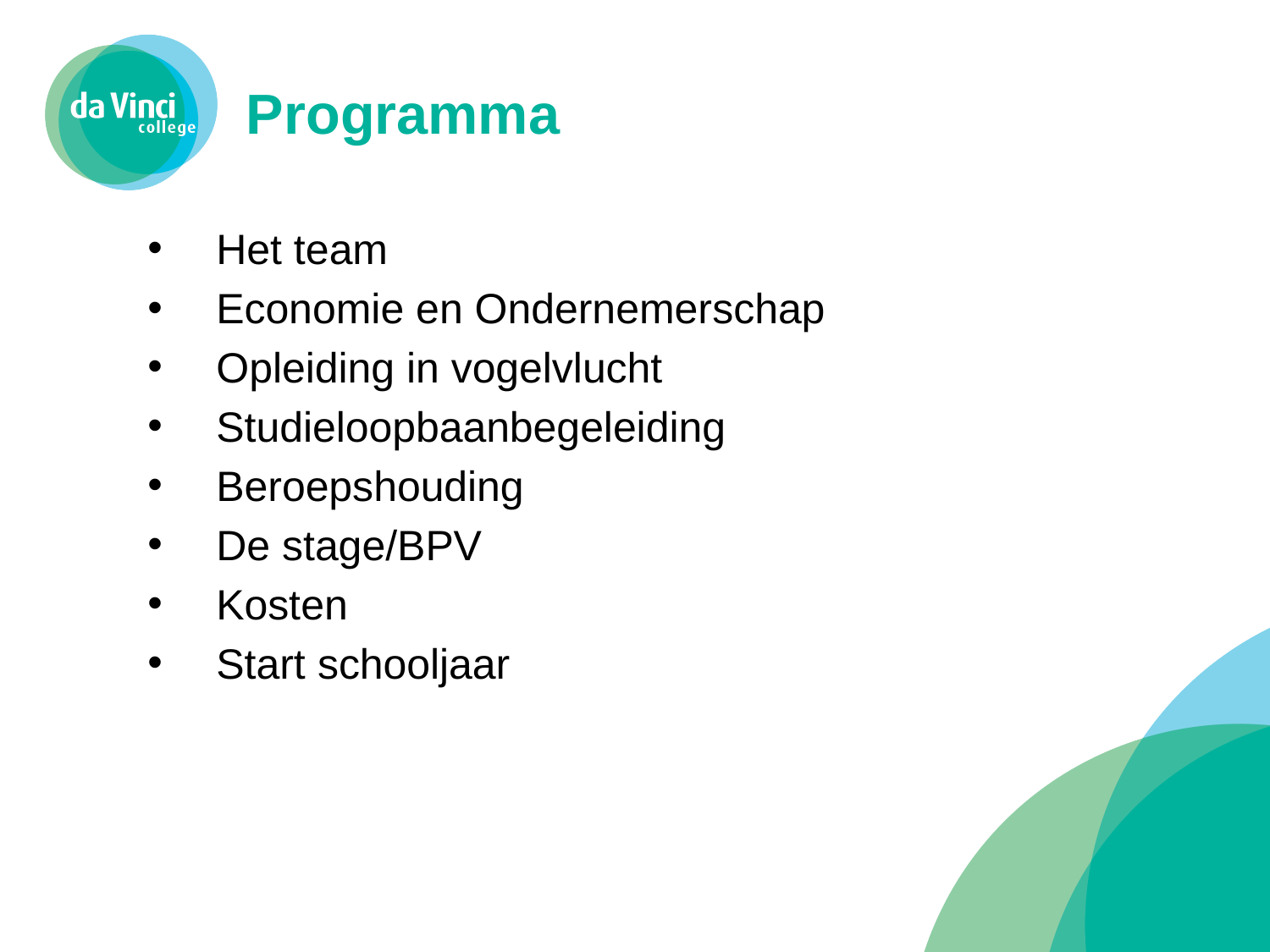

# Programma
Het team
Economie en Ondernemerschap
Opleiding in vogelvlucht
Studieloopbaanbegeleiding
Beroepshouding
De stage/BPV
Kosten
Start schooljaar